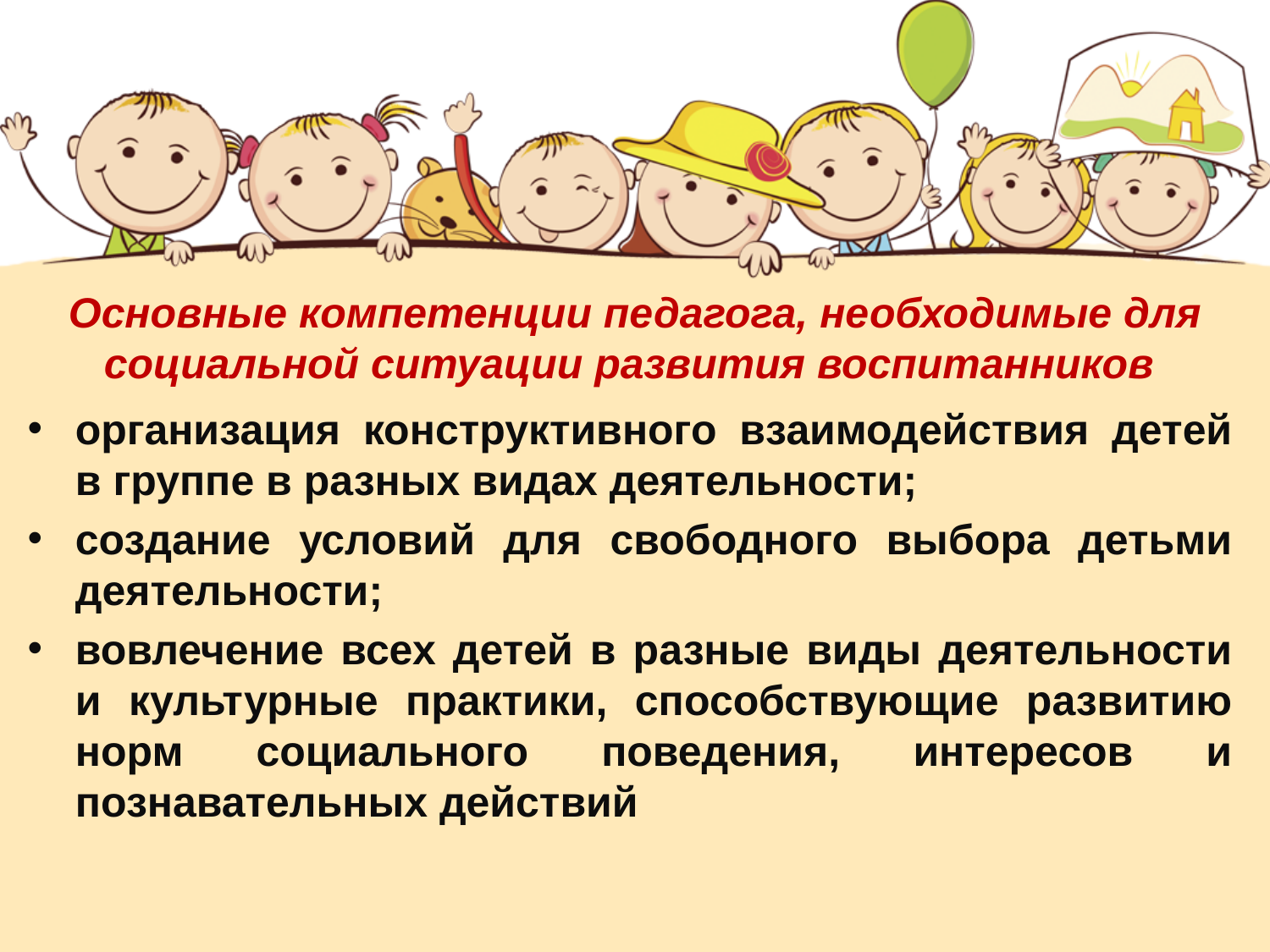

# Основные компетенции педагога, необходимые для социальной ситуации развития воспитанников
организация конструктивного взаимодействия детей в группе в разных видах деятельности;
создание условий для свободного выбора детьми деятельности;
вовлечение всех детей в разные виды деятельности и культурные практики, способствующие развитию норм социального поведения, интересов и познавательных действий